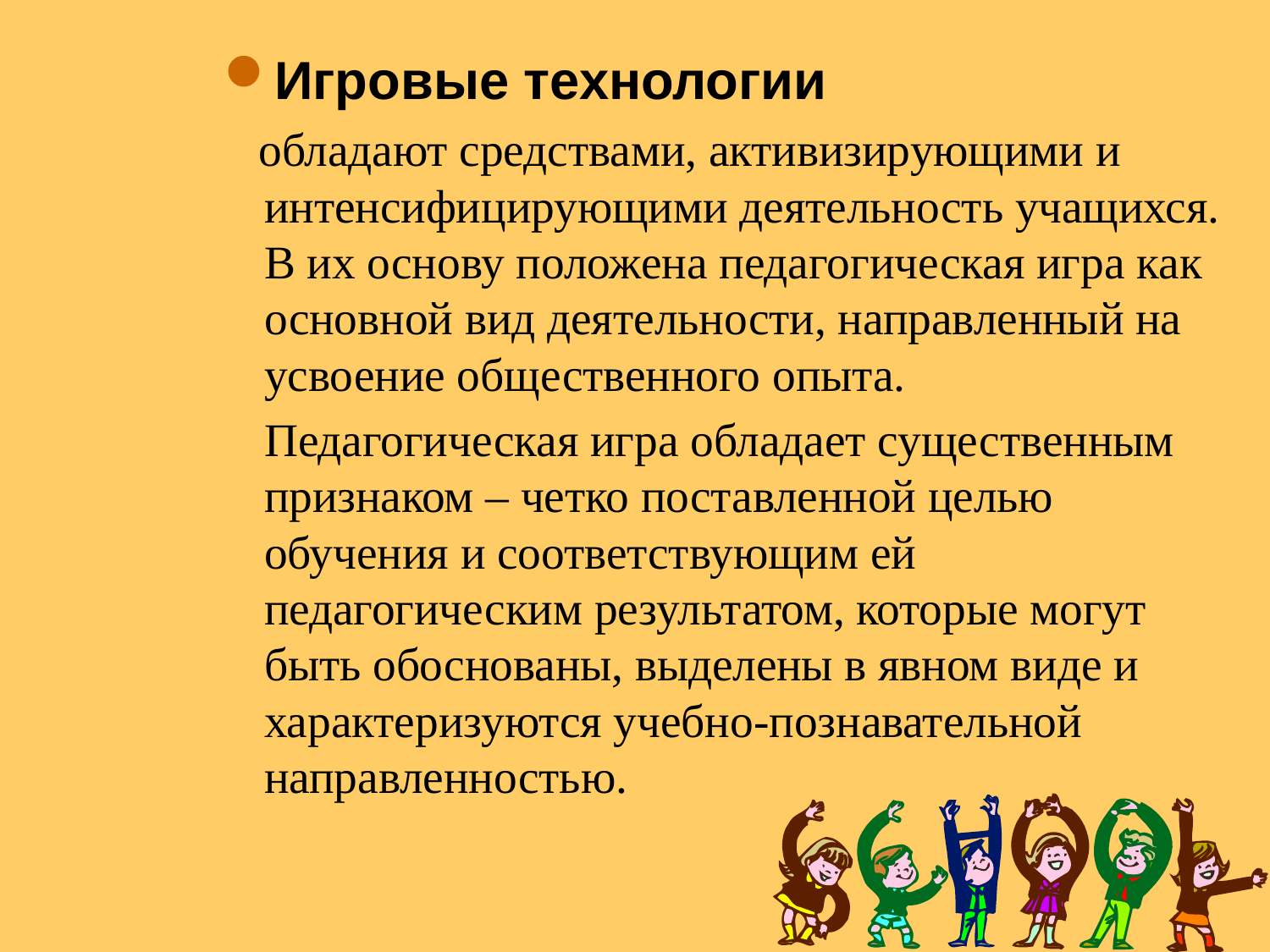

Игровые технологии
   обладают средствами, активизирующими и интенсифицирующими деятельность учащихся. В их основу положена педагогическая игра как основной вид деятельности, направленный на усвоение общественного опыта.
		Педагогическая игра обладает существенным признаком – четко поставленной целью обучения и соответствующим ей педагогическим результатом, которые могут быть обоснованы, выделены в явном виде и характеризуются учебно-познавательной направленностью.